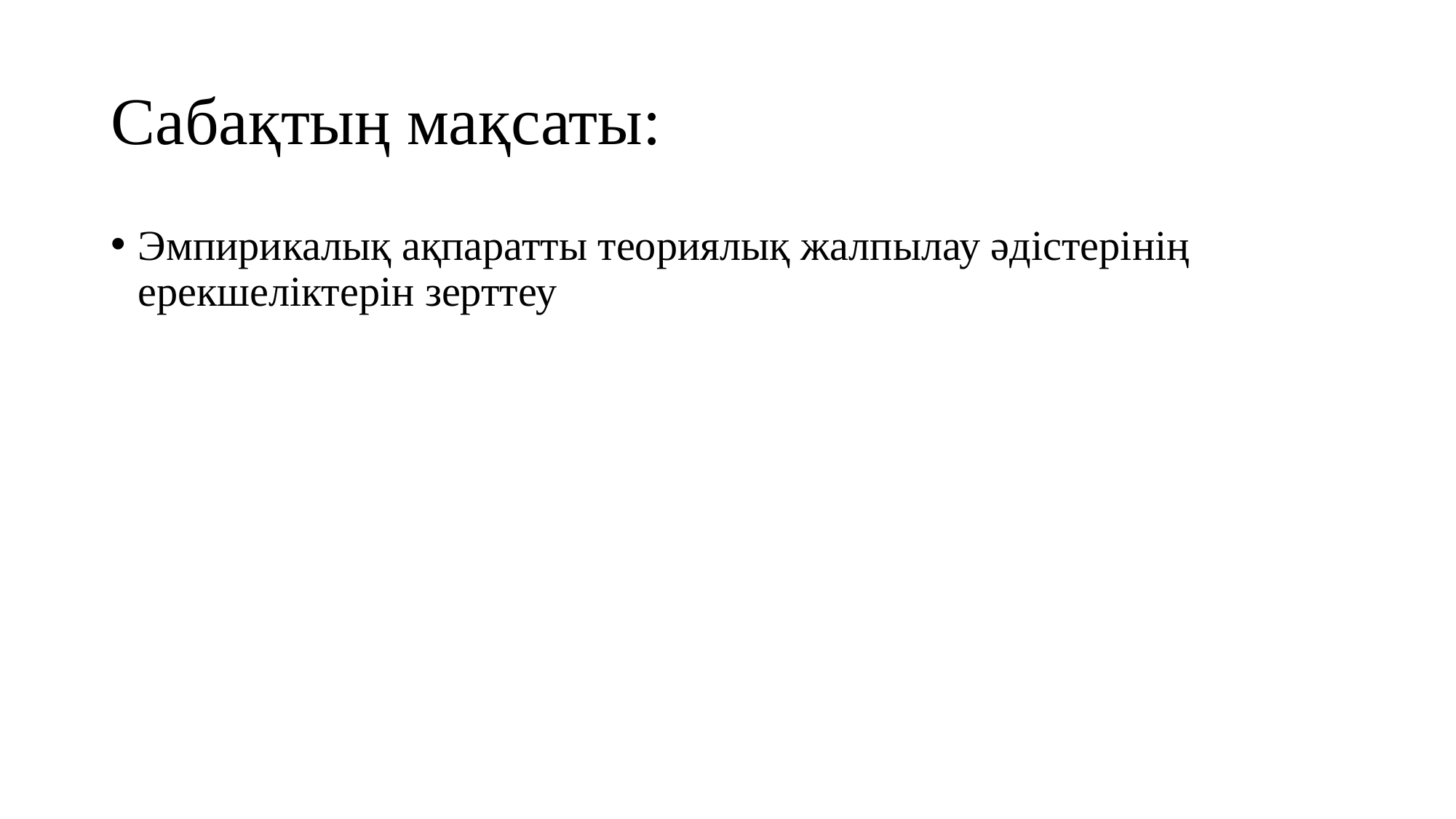

# Сабақтың мақсаты:
Эмпирикалық ақпаратты теориялық жалпылау әдістерінің ерекшеліктерін зерттеу